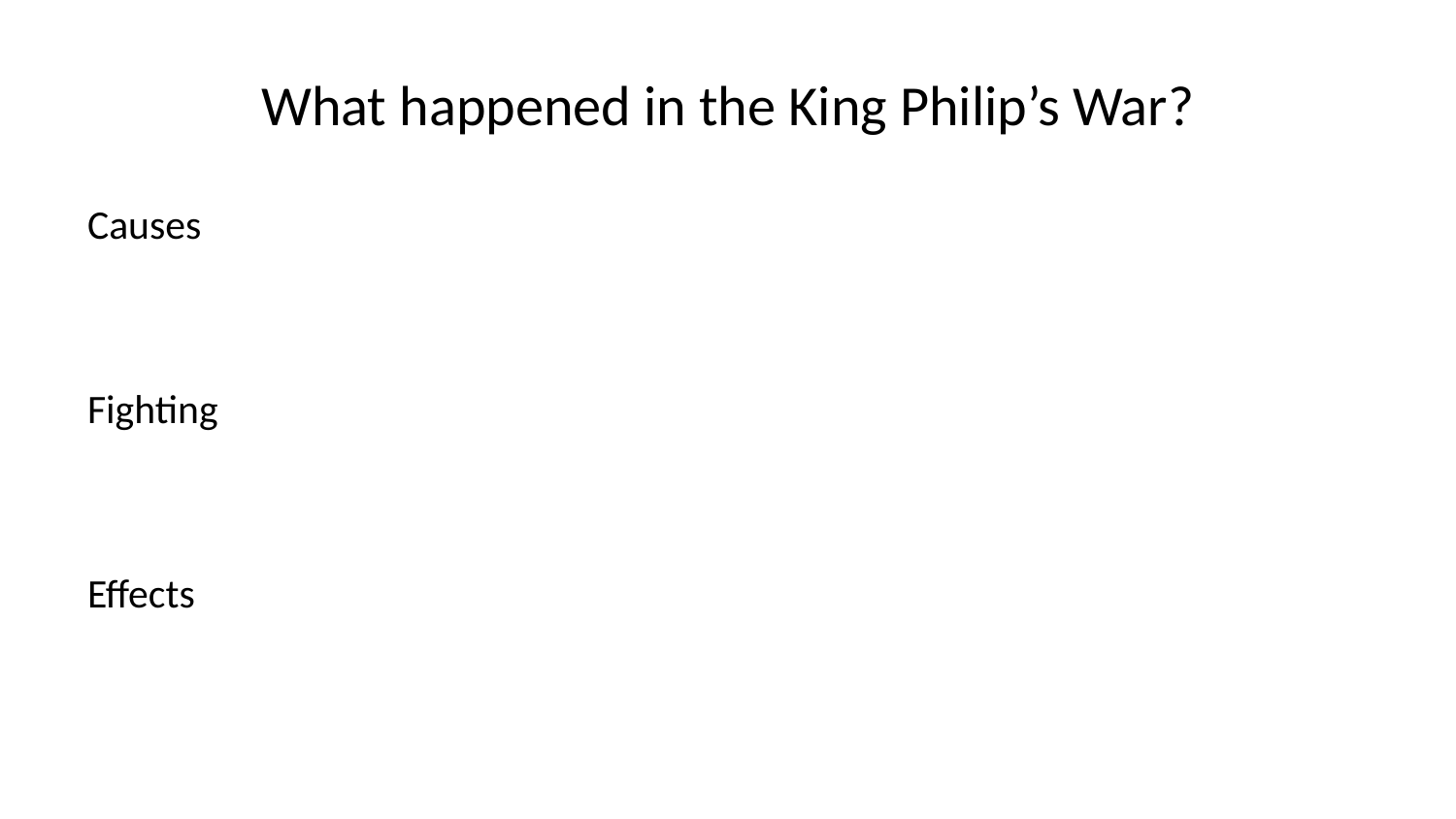

# What happened in the King Philip’s War?
Causes

Fighting

Effects